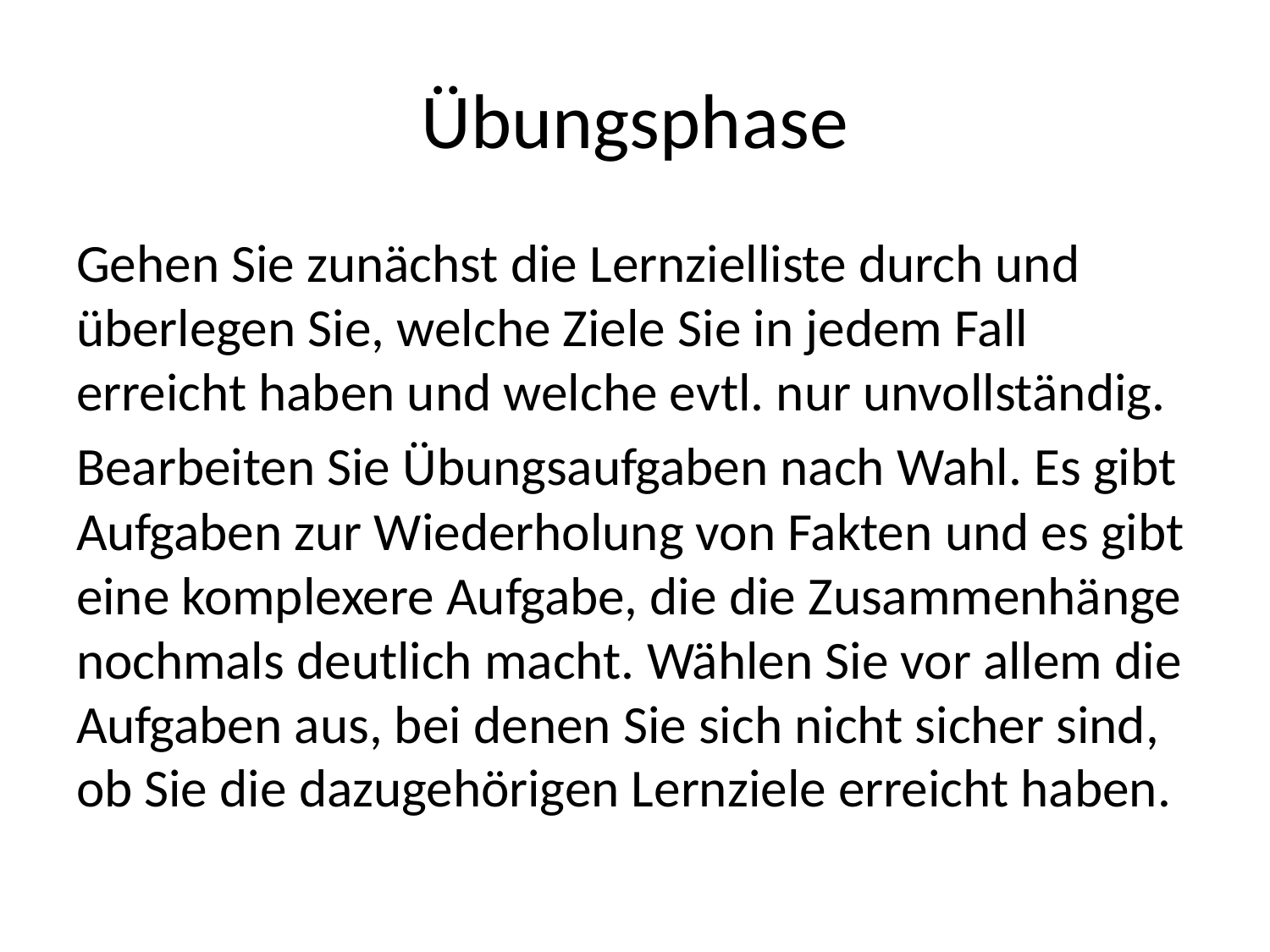

# Übungsphase
Gehen Sie zunächst die Lernzielliste durch und überlegen Sie, welche Ziele Sie in jedem Fall erreicht haben und welche evtl. nur unvollständig.
Bearbeiten Sie Übungsaufgaben nach Wahl. Es gibt Aufgaben zur Wiederholung von Fakten und es gibt eine komplexere Aufgabe, die die Zusammenhänge nochmals deutlich macht. Wählen Sie vor allem die Aufgaben aus, bei denen Sie sich nicht sicher sind, ob Sie die dazugehörigen Lernziele erreicht haben.